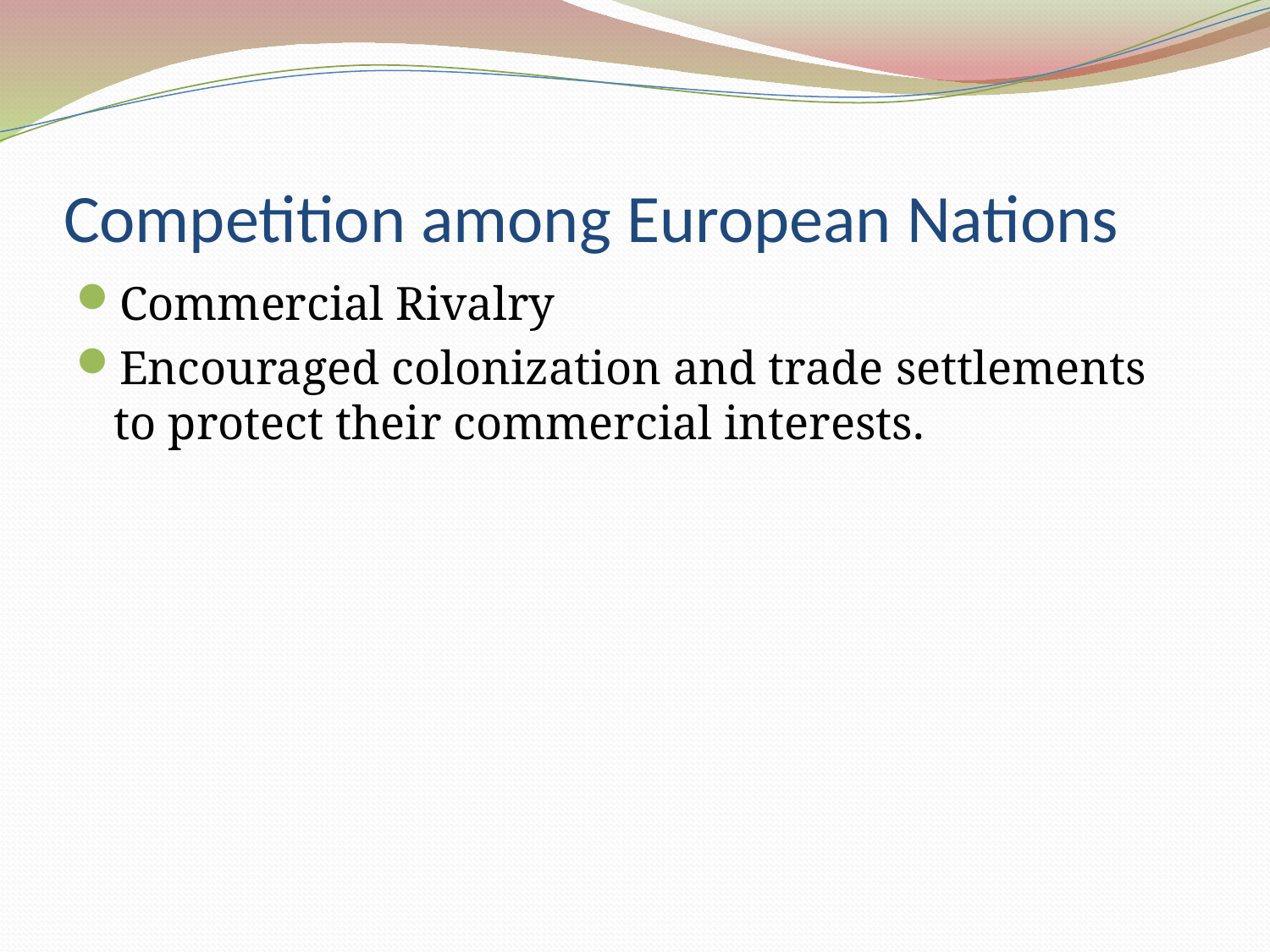

# Competition among European Nations
Commercial Rivalry
Encouraged colonization and trade settlements to protect their commercial interests.